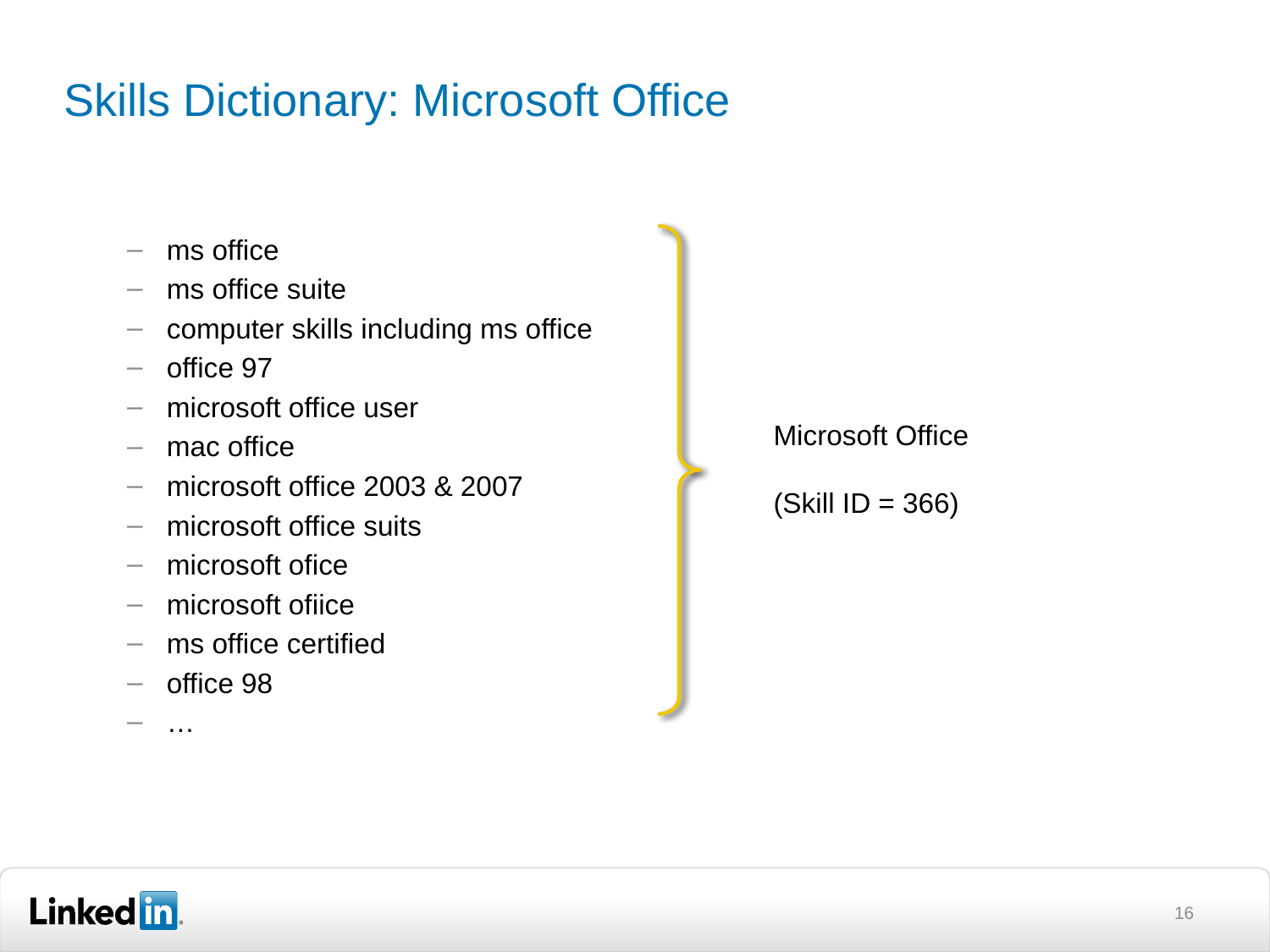

# Skills Dictionary: Microsoft Office

ms office
ms office suite
computer skills including ms office
office 97
microsoft office user
mac office
microsoft office 2003 & 2007
microsoft office suits
microsoft ofice
microsoft ofiice
ms office certified
office 98
…

Microsoft Office

(Skill ID = 366)

16